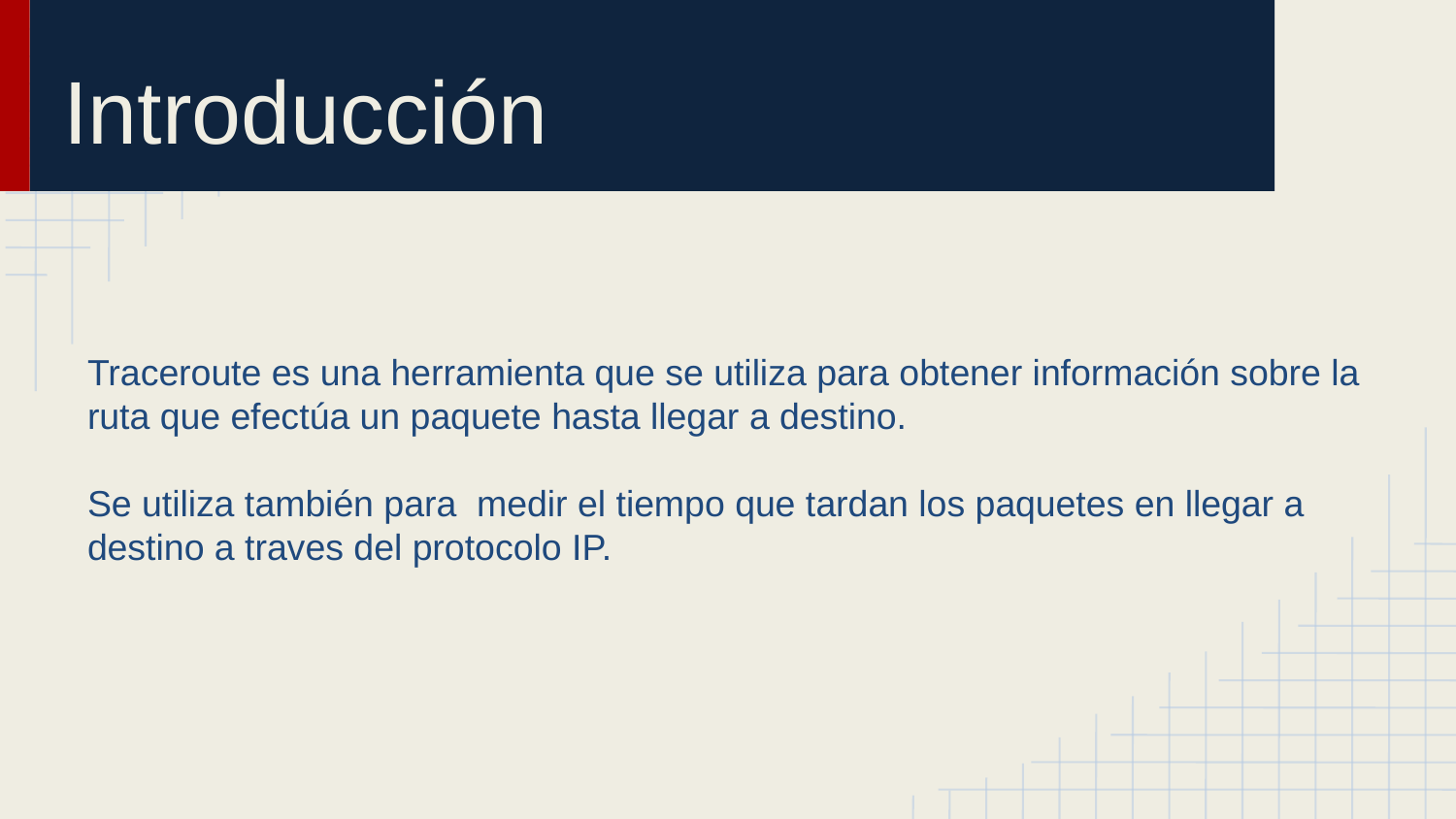

# Introducción

Traceroute es una herramienta que se utiliza para obtener información sobre la ruta que efectúa un paquete hasta llegar a destino.

Se utiliza también para  medir el tiempo que tardan los paquetes en llegar a destino a traves del protocolo IP.